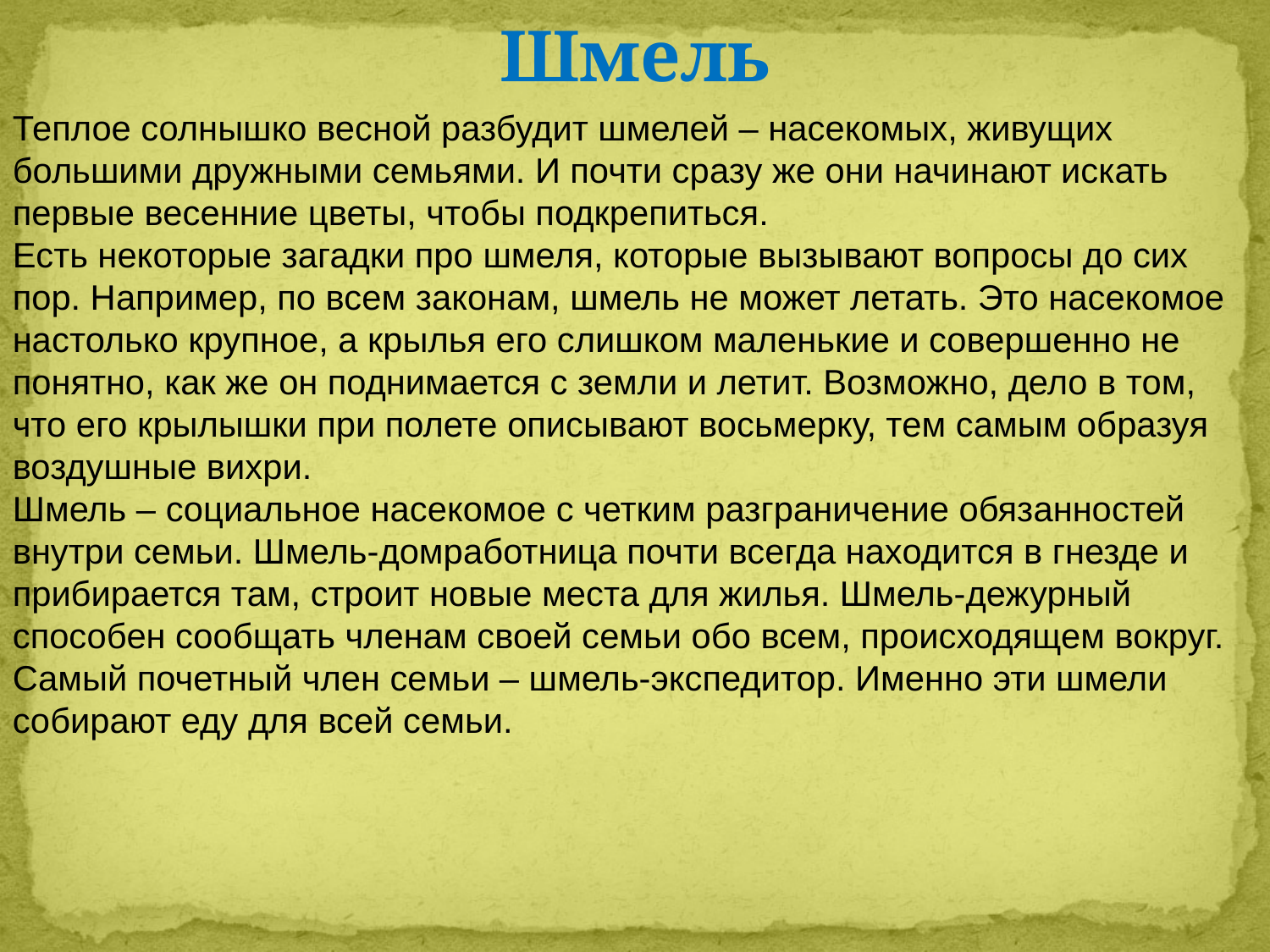

Шмель

Теплое солнышко весной разбудит шмелей – насекомых, живущих большими дружными семьями. И почти сразу же они начинают искать первые весенние цветы, чтобы подкрепиться.
Есть некоторые загадки про шмеля, которые вызывают вопросы до сих пор. Например, по всем законам, шмель не может летать. Это насекомое настолько крупное, а крылья его слишком маленькие и совершенно не понятно, как же он поднимается с земли и летит. Возможно, дело в том, что его крылышки при полете описывают восьмерку, тем самым образуя воздушные вихри.
Шмель – социальное насекомое с четким разграничение обязанностей внутри семьи. Шмель-домработница почти всегда находится в гнезде и прибирается там, строит новые места для жилья. Шмель-дежурный способен сообщать членам своей семьи обо всем, происходящем вокруг. Самый почетный член семьи – шмель-экспедитор. Именно эти шмели собирают еду для всей семьи.